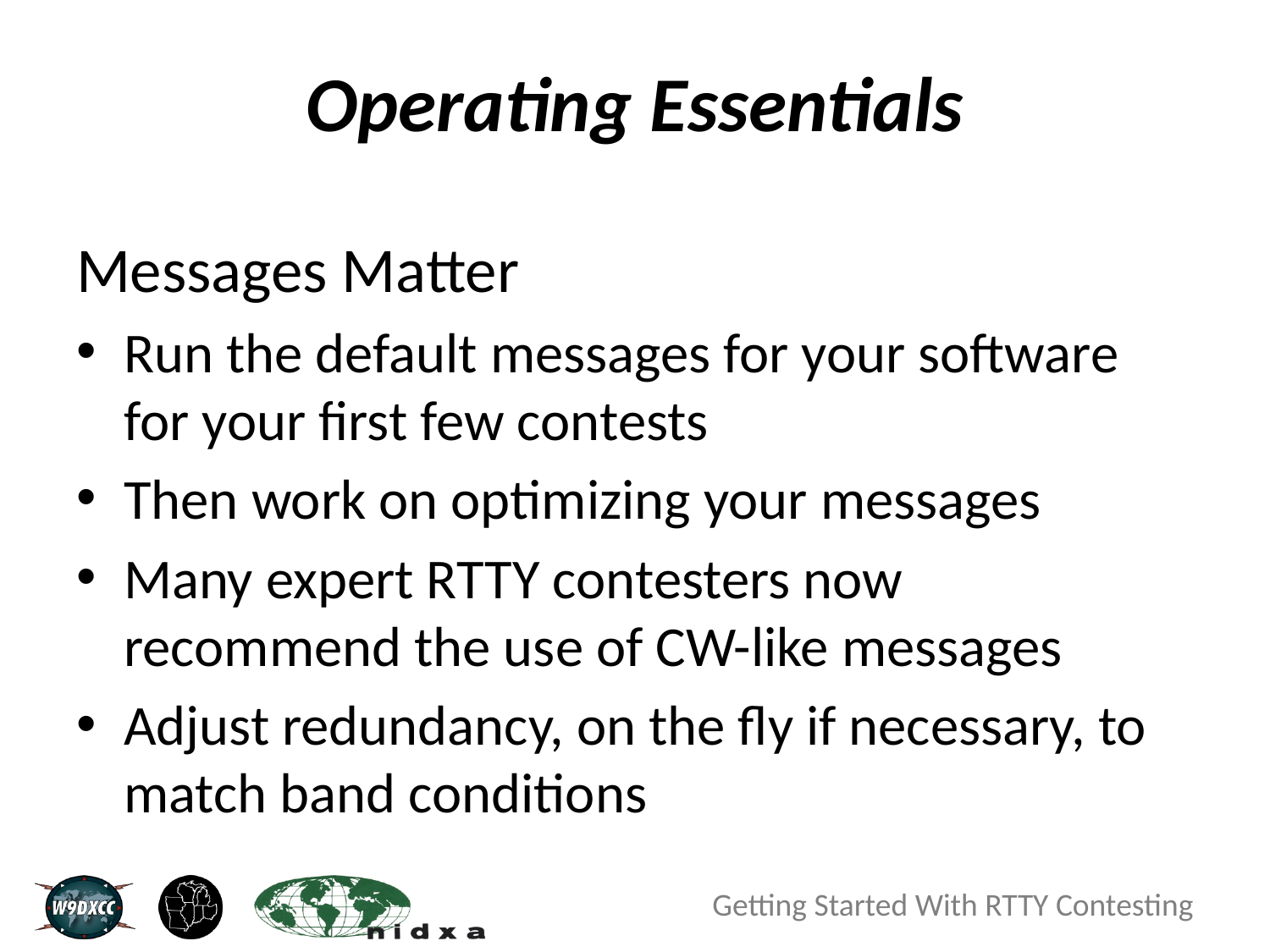

# Operating Essentials
Messages Matter
Run the default messages for your software for your first few contests
Then work on optimizing your messages
Many expert RTTY contesters now recommend the use of CW-like messages
Adjust redundancy, on the fly if necessary, to match band conditions

Getting Started With RTTY Contesting